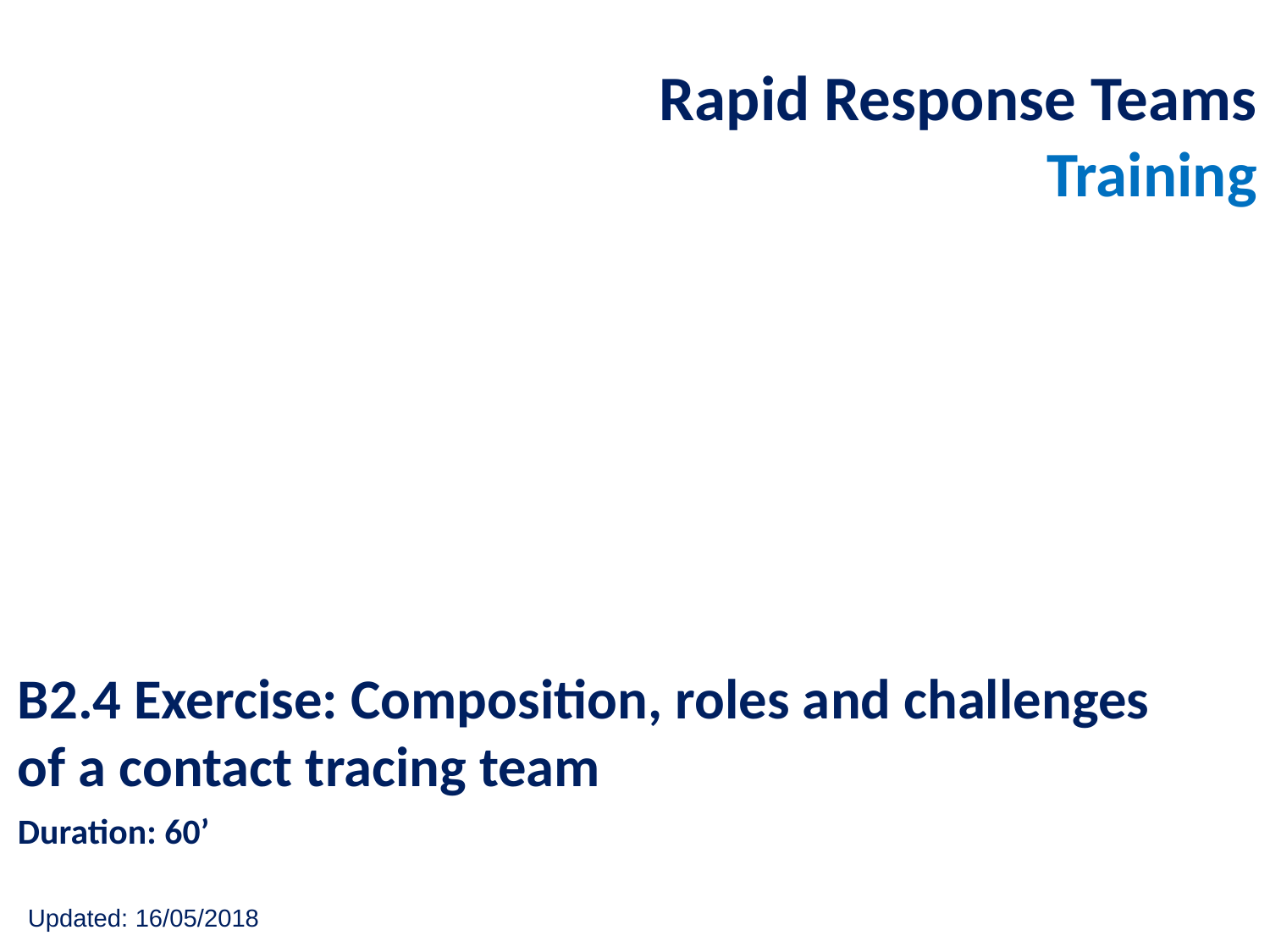

Rapid Response Teams Training
B2.4 Exercise: Composition, roles and challenges of a contact tracing team
Duration: 60’
Updated: 16/05/2018